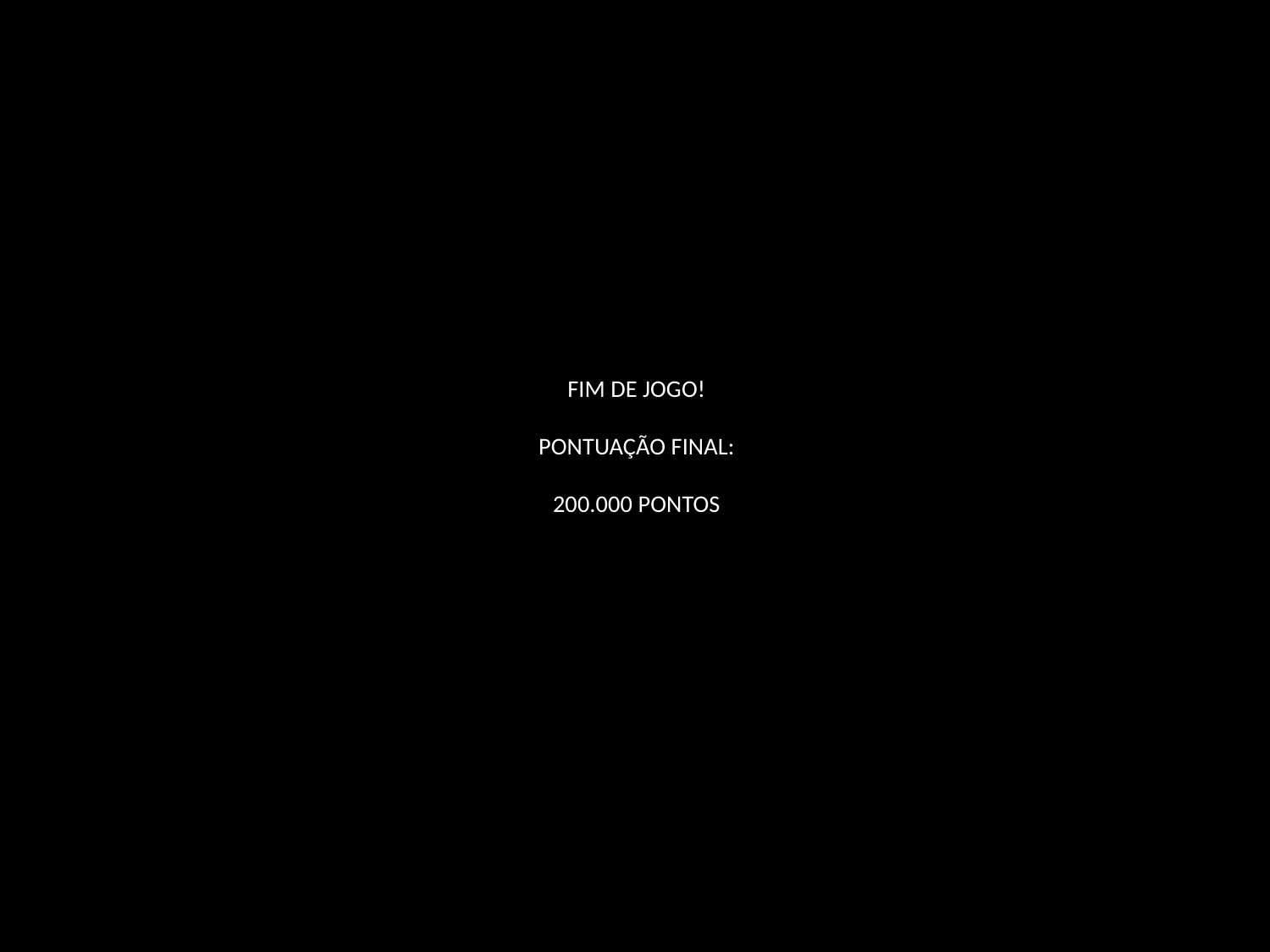

# FIM DE JOGO! PONTUAÇÃO FINAL: 200.000 PONTOS